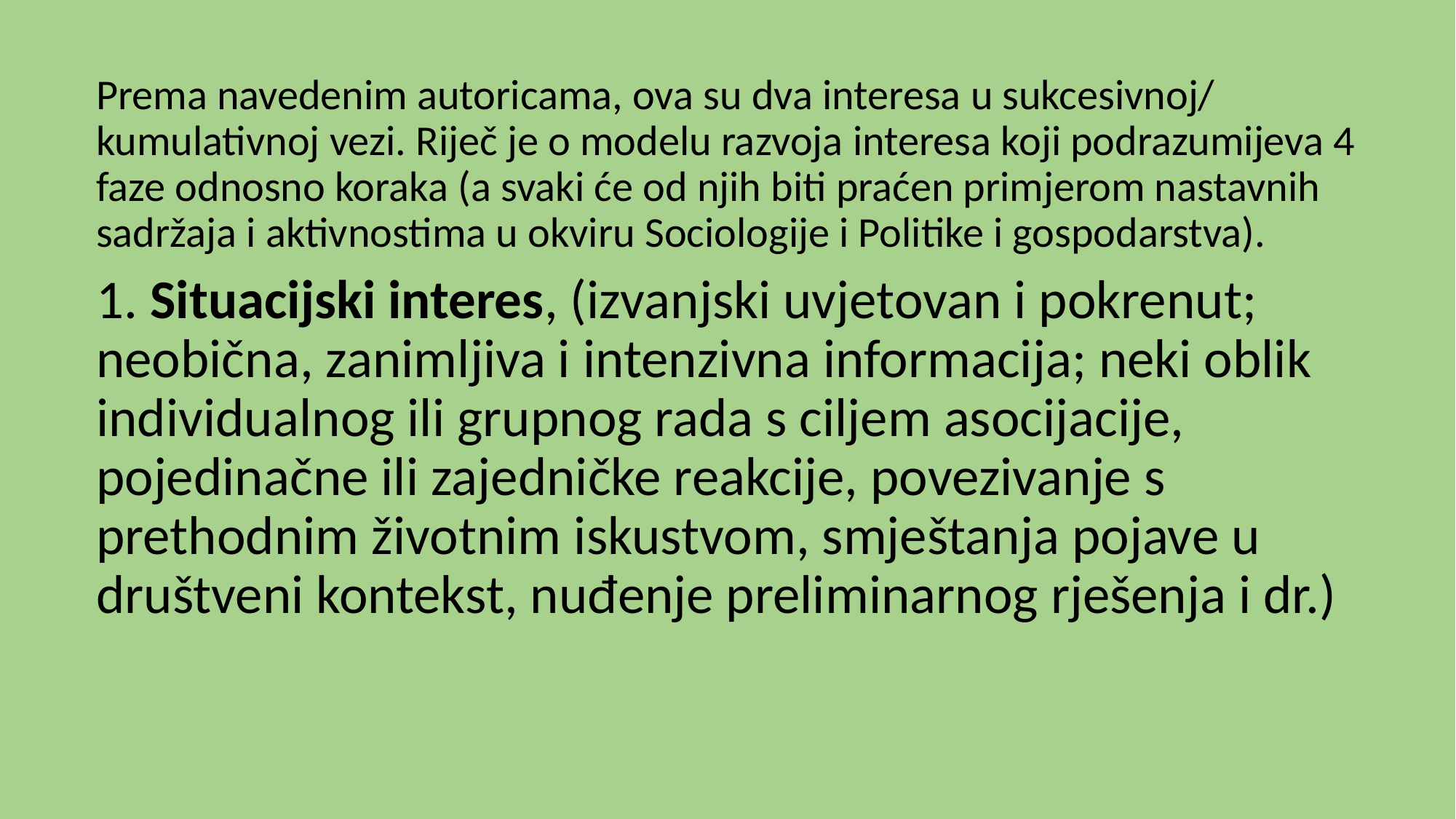

Prema navedenim autoricama, ova su dva interesa u sukcesivnoj/ kumulativnoj vezi. Riječ je o modelu razvoja interesa koji podrazumijeva 4 faze odnosno koraka (a svaki će od njih biti praćen primjerom nastavnih sadržaja i aktivnostima u okviru Sociologije i Politike i gospodarstva).
1. Situacijski interes, (izvanjski uvjetovan i pokrenut; neobična, zanimljiva i intenzivna informacija; neki oblik individualnog ili grupnog rada s ciljem asocijacije, pojedinačne ili zajedničke reakcije, povezivanje s prethodnim životnim iskustvom, smještanja pojave u društveni kontekst, nuđenje preliminarnog rješenja i dr.)